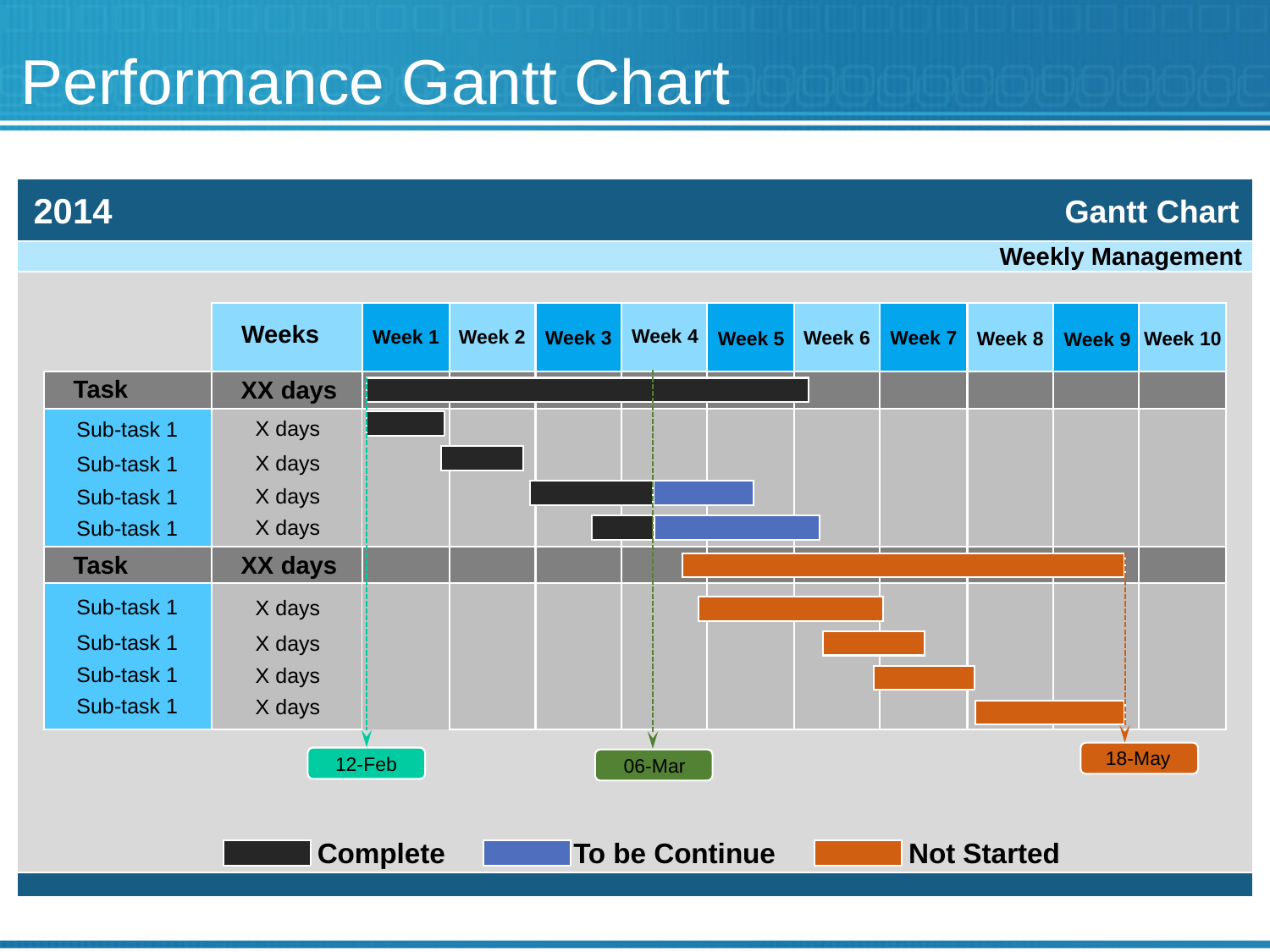

Performance Gantt Chart

2014
Gantt Chart
Weekly Management

Weeks
Week 4
Week 1
Week 2
Week 7
Week 6
Week 3
Week 5
Week 8
Week 10
Week 9
Task
Sub-task 1
Sub-task 1
Sub-task 1
Sub-task 1
Task
Sub-task 1
Sub-task 1
Sub-task 1
Sub-task 1
XX days
X days
X days
X days
X days
XX days
X days
X days
X days
X days

18-May

12-Feb

06-Mar

Complete

To be Continue

Not Started